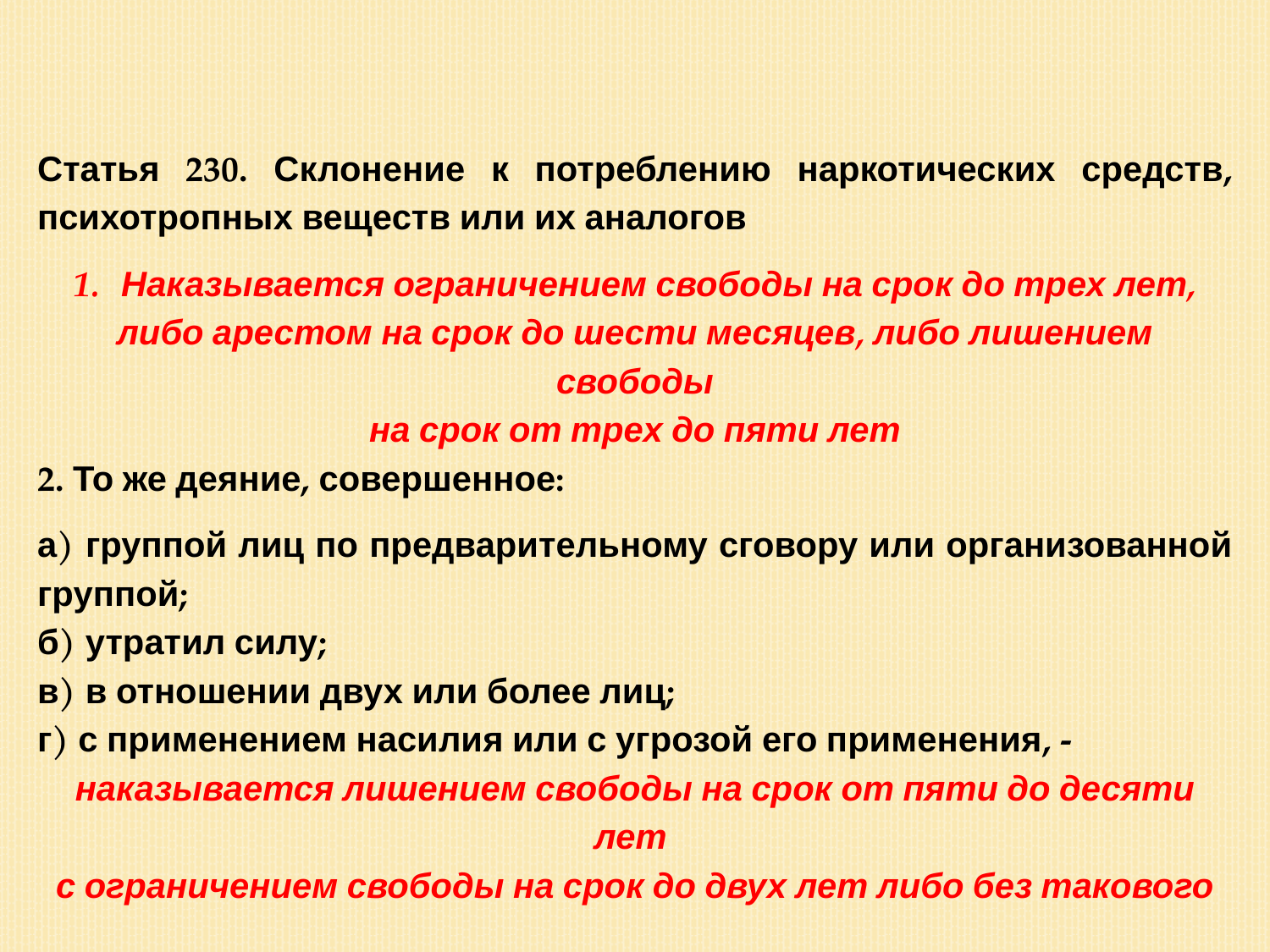

Статья 230. Склонение к потреблению наркотических средств, психотропных веществ или их аналогов
Наказывается ограничением свободы на срок до трех лет,
либо арестом на срок до шести месяцев, либо лишением свободы
на срок от трех до пяти лет
2. То же деяние, совершенное:
а) группой лиц по предварительному сговору или организованной группой;
б) утратил силу;
в) в отношении двух или более лиц;
г) с применением насилия или с угрозой его применения, -
наказывается лишением свободы на срок от пяти до десяти лет
с ограничением свободы на срок до двух лет либо без такового